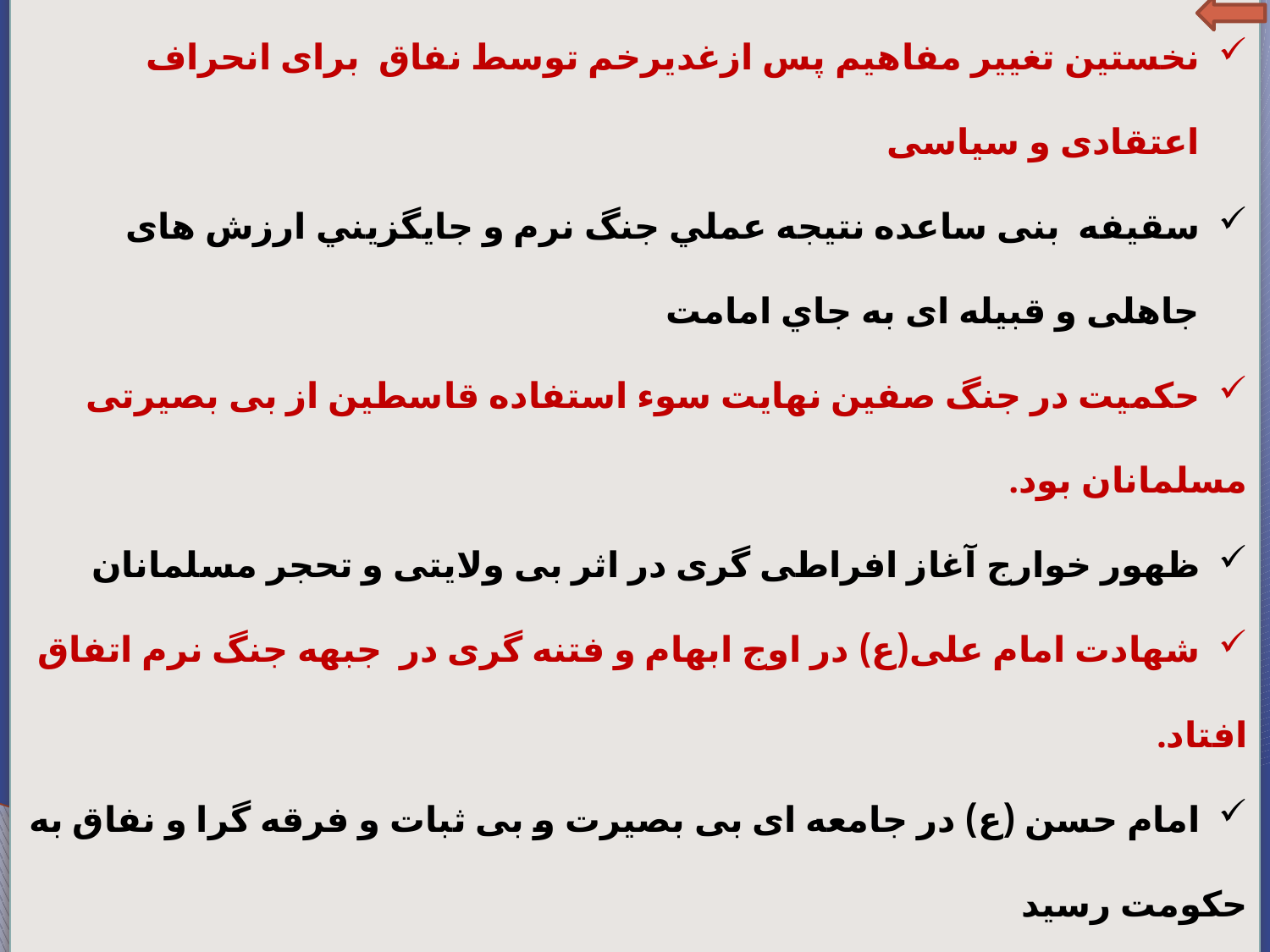

نخستین تغییر مفاهیم پس ازغدیرخم توسط نفاق  برای انحراف اعتقادی و سیاسی
سقیفه  بنی ساعده نتیجه عملي جنگ نرم و جايگزيني ارزش های جاهلی و قبیله ای به جاي امامت
  حکمیت در جنگ صفین نهایت سوء استفاده قاسطین از بی بصیرتی مسلمانان بود.
  ظهور خوارج آغاز افراطی گری در اثر بی ولایتی و تحجر مسلمانان
  شهادت امام علی(ع) در اوج ابهام و فتنه گری در  جبهه جنگ نرم اتفاق افتاد.
  امام حسن (ع) در جامعه ای بی بصیرت و بی ثبات و فرقه گرا و نفاق به حکومت رسید
  امام حسین(ع) در برابر انحراف،تحجر و استبداد قیام کرد تا امت را اصلاح نماید.و اسلام را از خطر انحطاط و انحراف نجات دهد.
  امام باقر و امام صادق زیرساخت تمدن اسلامی را پی ریزی نمودند ولی فرقه گرایی و تحجر و انحراف از سویی و غصب خلافت از سوی دیگر مانع از تحقق این مهم در زمان حیات ائمه اطهار گردید.
  غیبت حضرت حجت به دلیل فقدان شرایط  حضور وظهور ناشی  تحجر و انحراف بود.